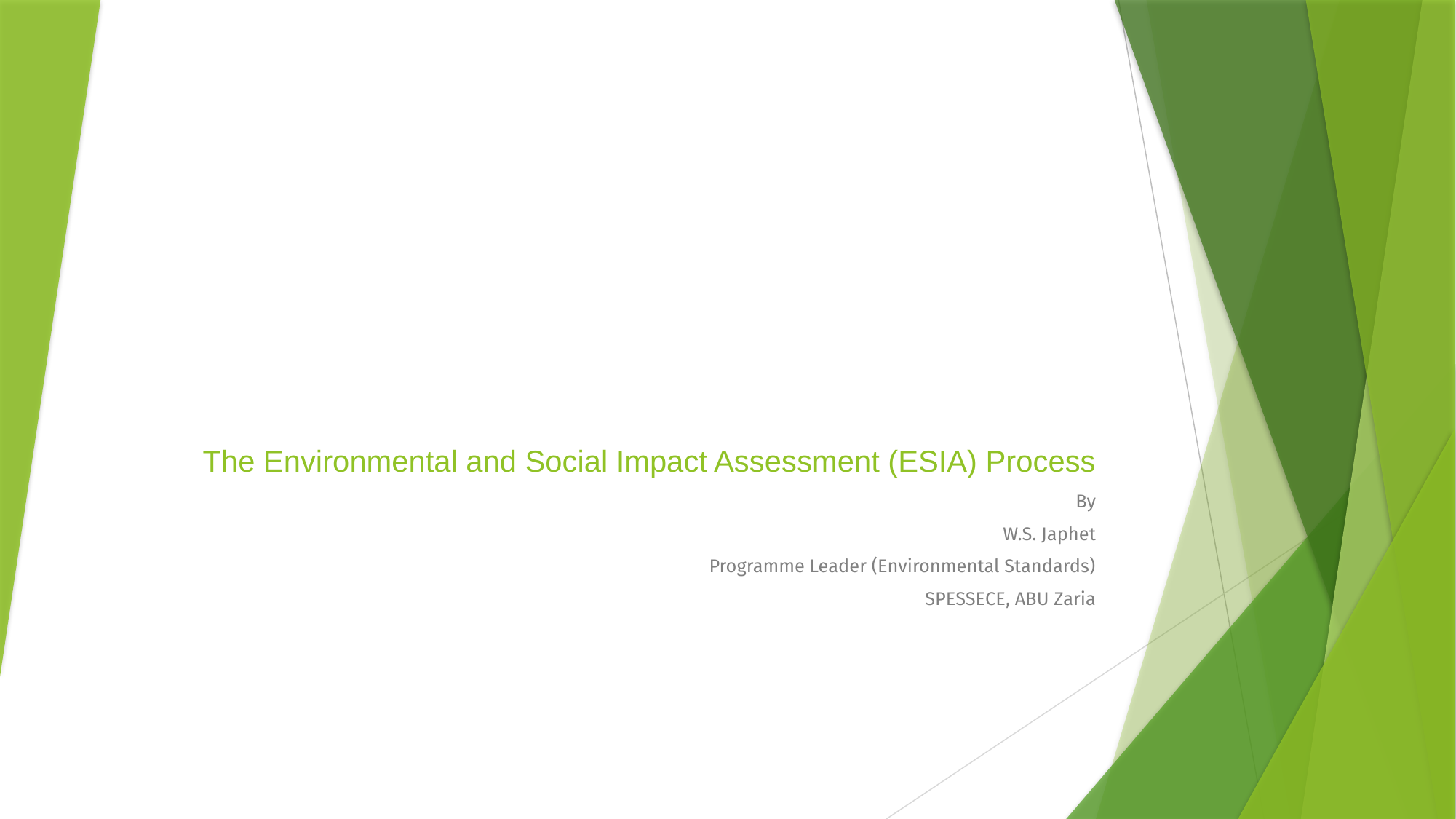

# The Environmental and Social Impact Assessment (ESIA) Process
By
W.S. Japhet
Programme Leader (Environmental Standards)
SPESSECE, ABU Zaria